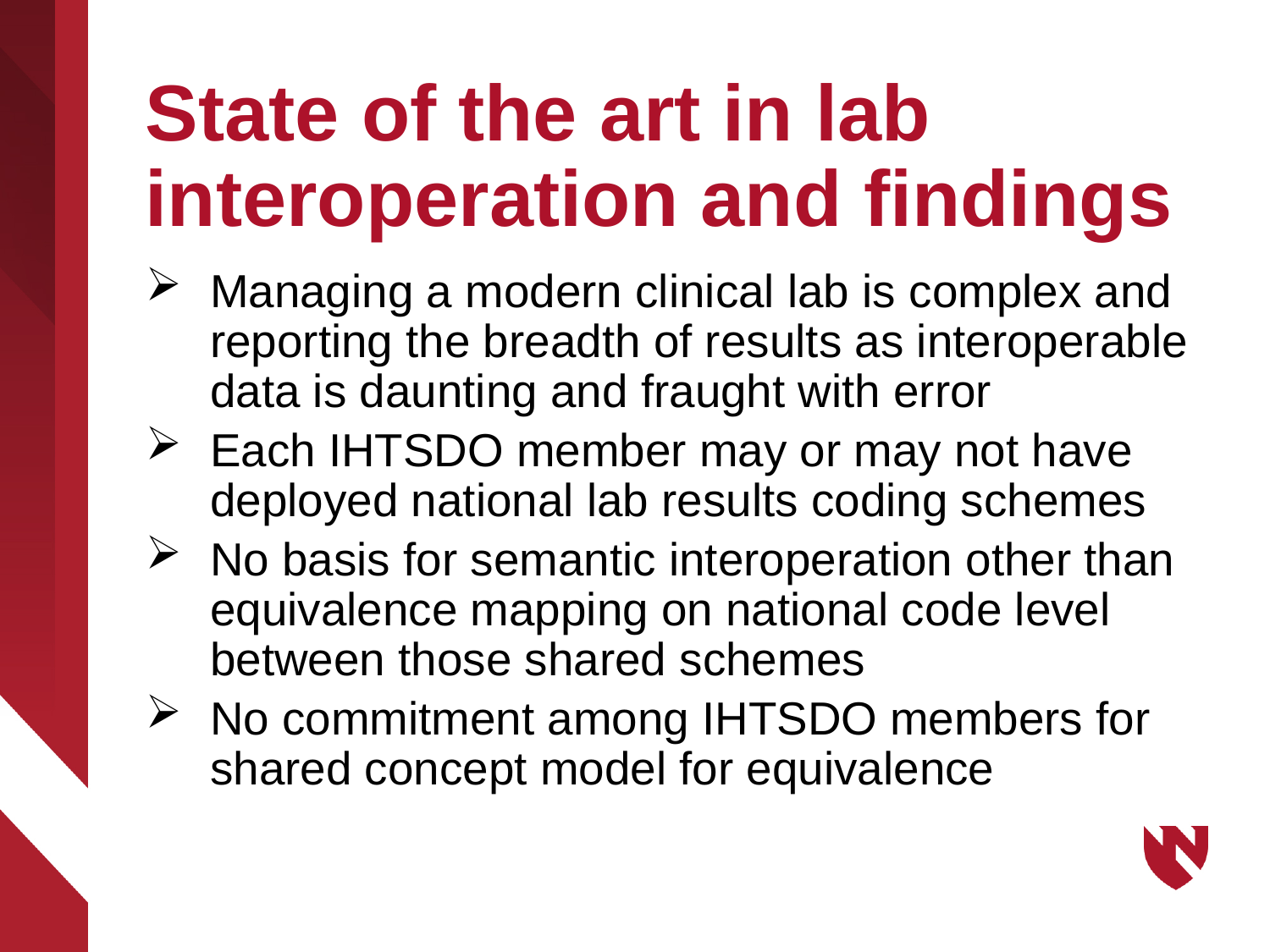

# State of the art in lab interoperation and findings
Managing a modern clinical lab is complex and reporting the breadth of results as interoperable data is daunting and fraught with error
Each IHTSDO member may or may not have deployed national lab results coding schemes
No basis for semantic interoperation other than equivalence mapping on national code level between those shared schemes
No commitment among IHTSDO members for shared concept model for equivalence